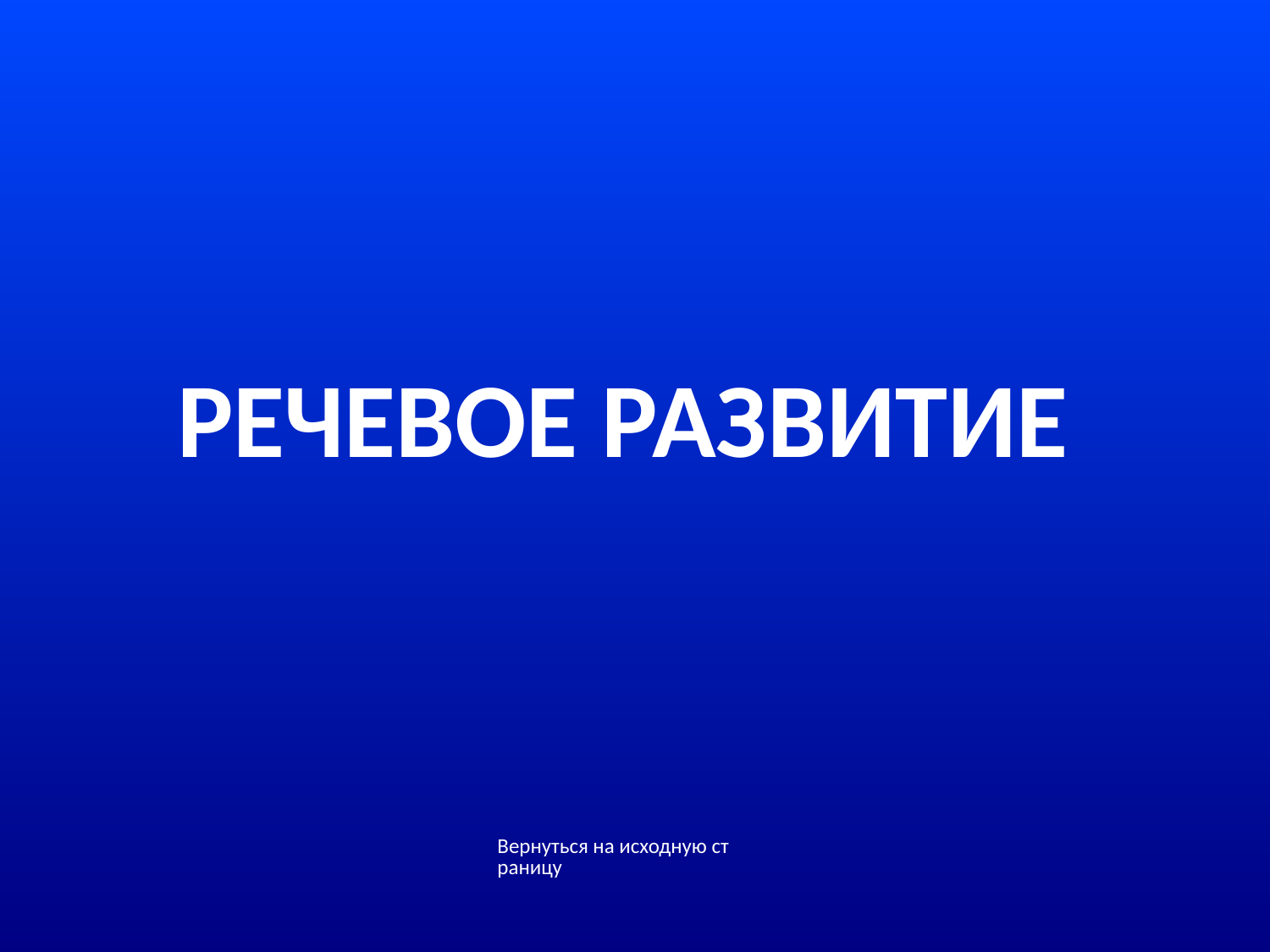

# РЕЧЕВОЕ РАЗВИТИЕ
Вернуться на исходную страницу